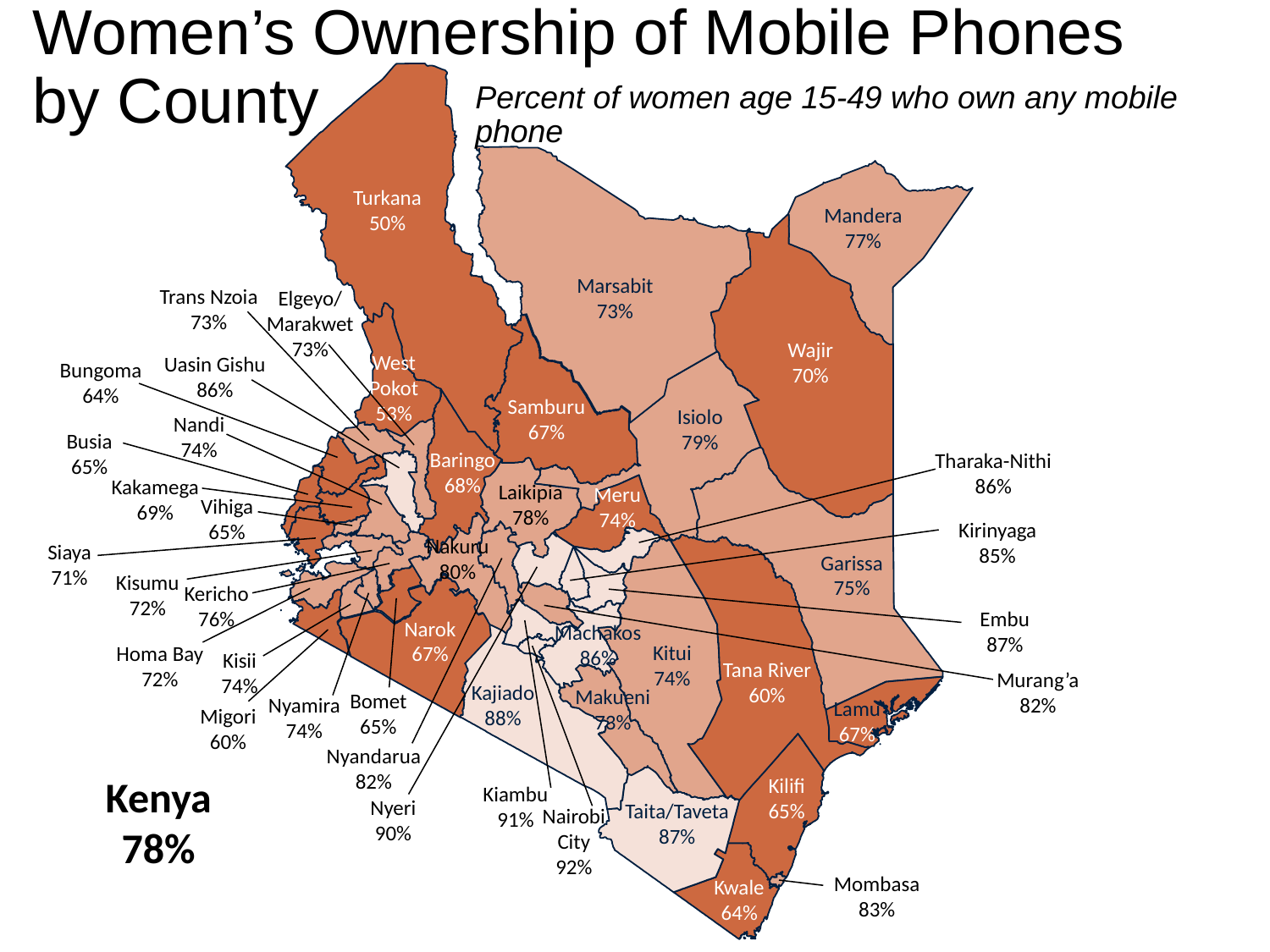

Women’s Ownership of Mobile Phones by County

Percent of women age 15-49 who own any mobile phone

Turkana
50%
Mandera
77%

Marsabit
73%
Trans Nzoia
73%
Elgeyo/ Marakwet
73%

Wajir
70%
West Pokot
53%
Uasin Gishu
86%
Bungoma
64%

Samburu
67%

Isiolo
79%
Nandi
74%

Busia
65%

Baringo
68%
Tharaka-Nithi
86%

Kakamega
69%
Laikipia
78%

Meru
74%

Vihiga
65%

Kirinyaga
85%

Nakuru
80%

Siaya
71%

Garissa
75%

Kisumu
72%

Kericho
76%

Embu
87%

Narok
67%
Machakos
86%

Kitui
74%
Homa Bay
72%

Kisii
74%
Tana River
60%
Murang’a
82%

Kajiado
88%

Makueni
73%
Bomet
65%
Nyamira
74%
Lamu
67%
Migori
60%

Nyandarua
82%
Kenya
78%

Kilifi
65%
Kiambu
91%
Nyeri
90%

Taita/Taveta
87%
Nairobi
City
92%

Mombasa
83%
Kwale
64%